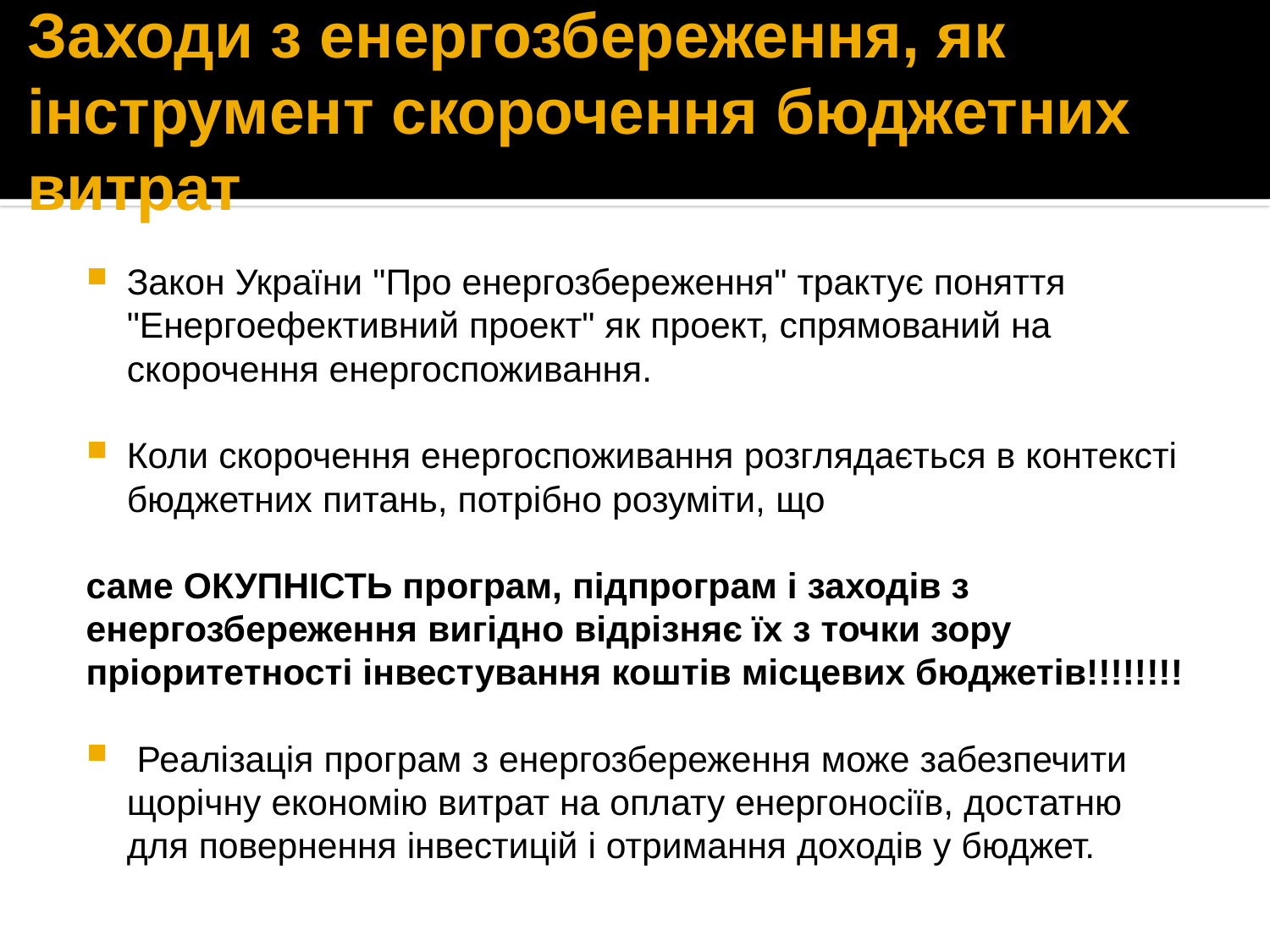

# Заходи з енергозбереження, як інструмент скорочення бюджетних витрат
Закон України "Про енергозбереження" трактує поняття "Енергоефективний проект" як проект, спрямований на скорочення енергоспоживання.

Коли скорочення енергоспоживання розглядається в контексті бюджетних питань, потрібно розуміти, що

саме ОКУПНІСТЬ програм, підпрограм і заходів з енергозбереження вигідно відрізняє їх з точки зору пріоритетності інвестування коштів місцевих бюджетів!!!!!!!!

 Реалізація програм з енергозбереження може забезпечити щорічну економію витрат на оплату енергоносіїв, достатню для повернення інвестицій і отримання доходів у бюджет.